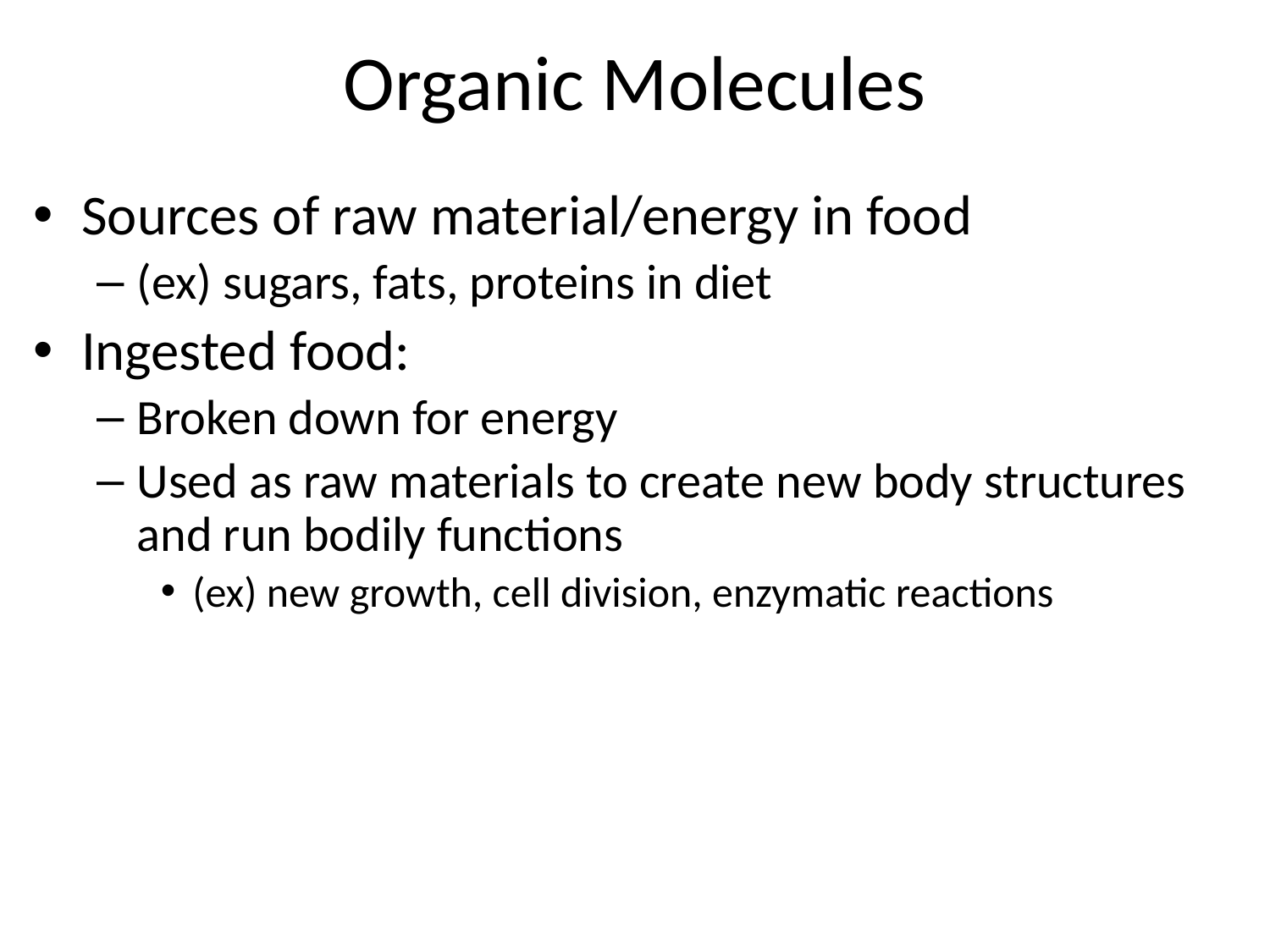

# Organic Molecules
Sources of raw material/energy in food
(ex) sugars, fats, proteins in diet
Ingested food:
Broken down for energy
Used as raw materials to create new body structures and run bodily functions
(ex) new growth, cell division, enzymatic reactions